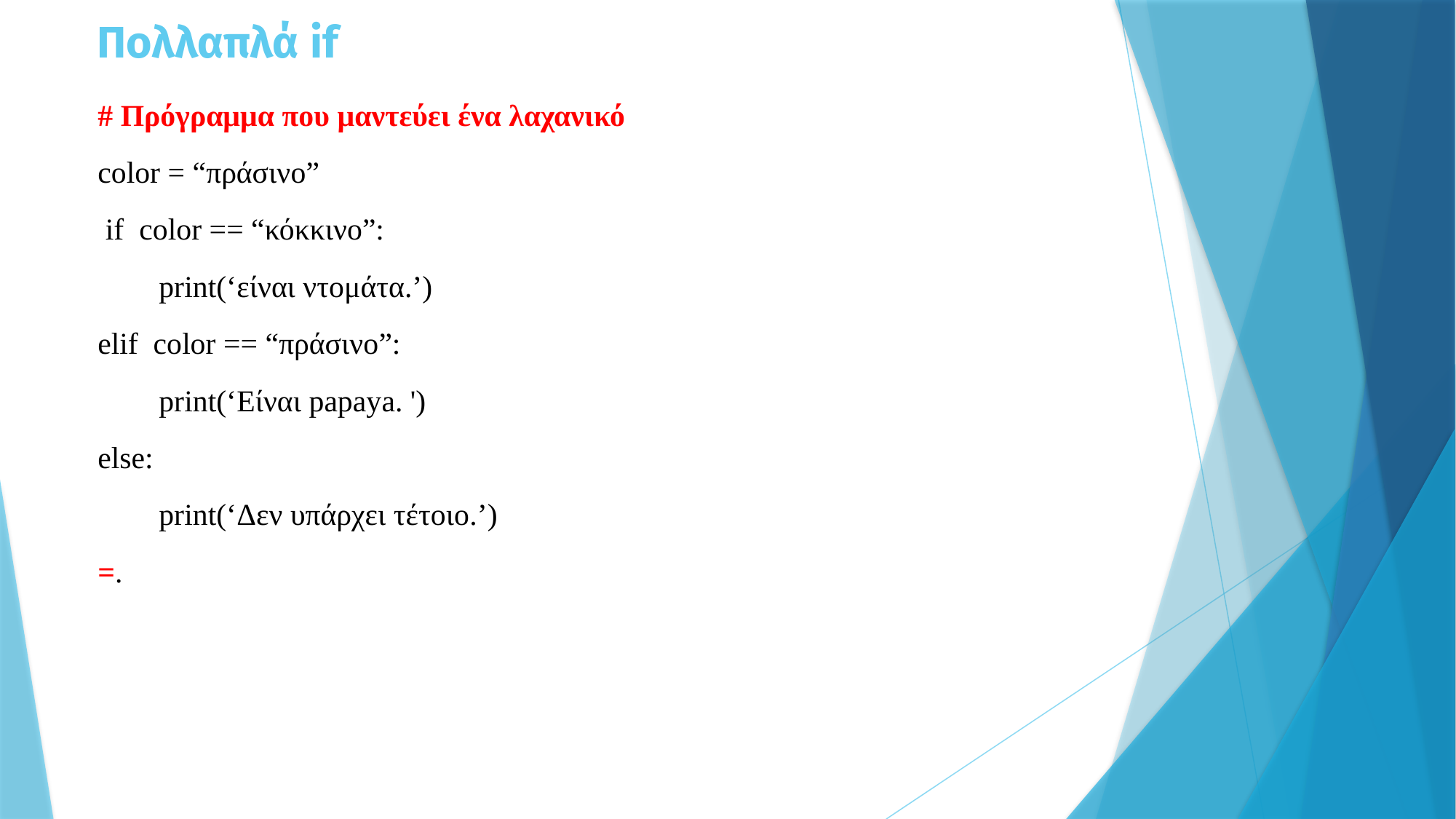

# Πολλαπλά if
# Πρόγραμμα που μαντεύει ένα λαχανικό
color = “πράσινο”
 if  color == “κόκκινο”:
        print(‘είναι ντομάτα.’)
elif  color == “πράσινο”:
        print(‘Είναι papaya. ')
else:
        print(‘Δεν υπάρχει τέτοιο.’)
=.